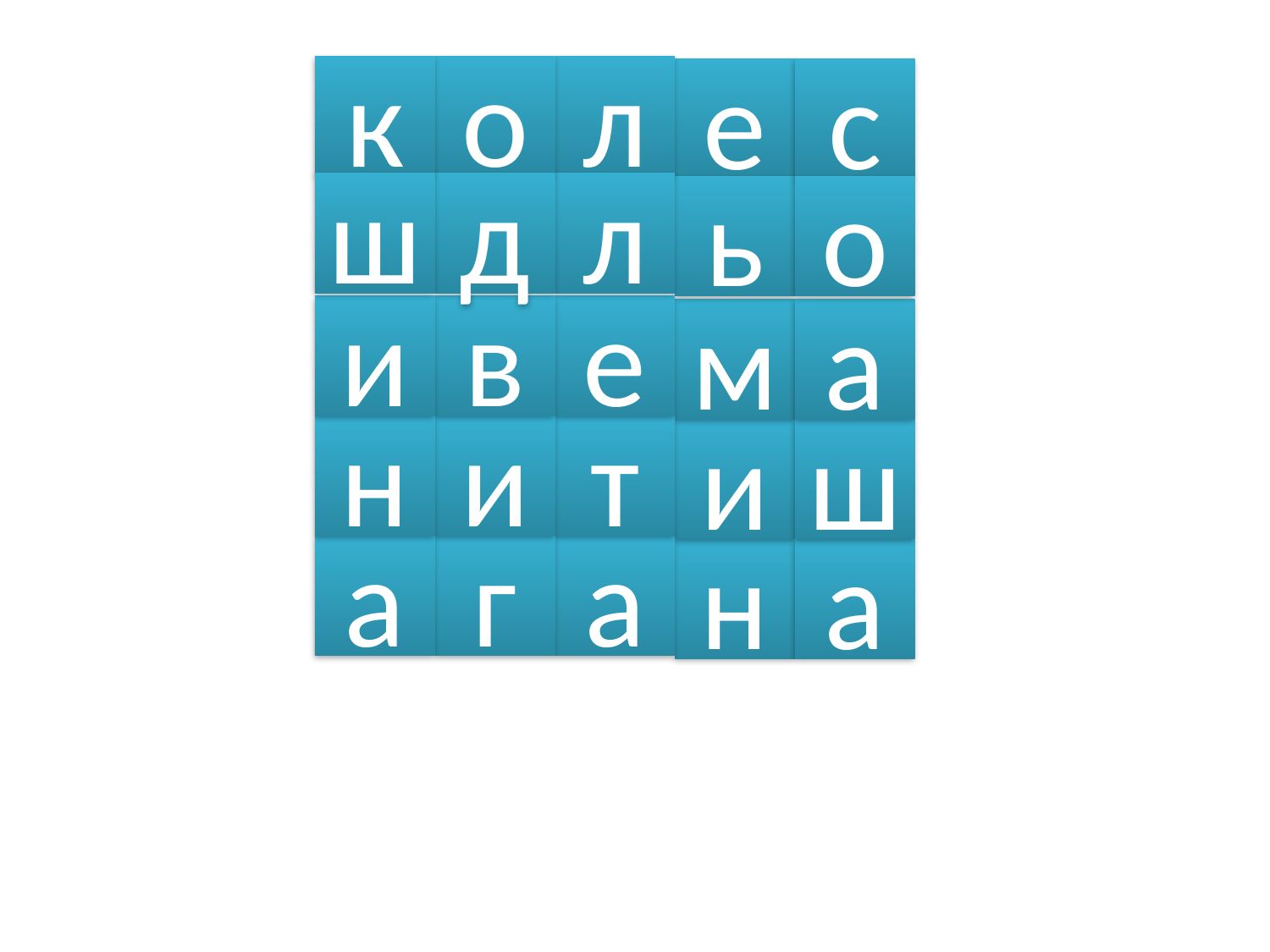

к
о
л
е
с
ш
д
л
ь
о
и
в
е
м
а
н
и
т
и
ш
а
г
а
н
а